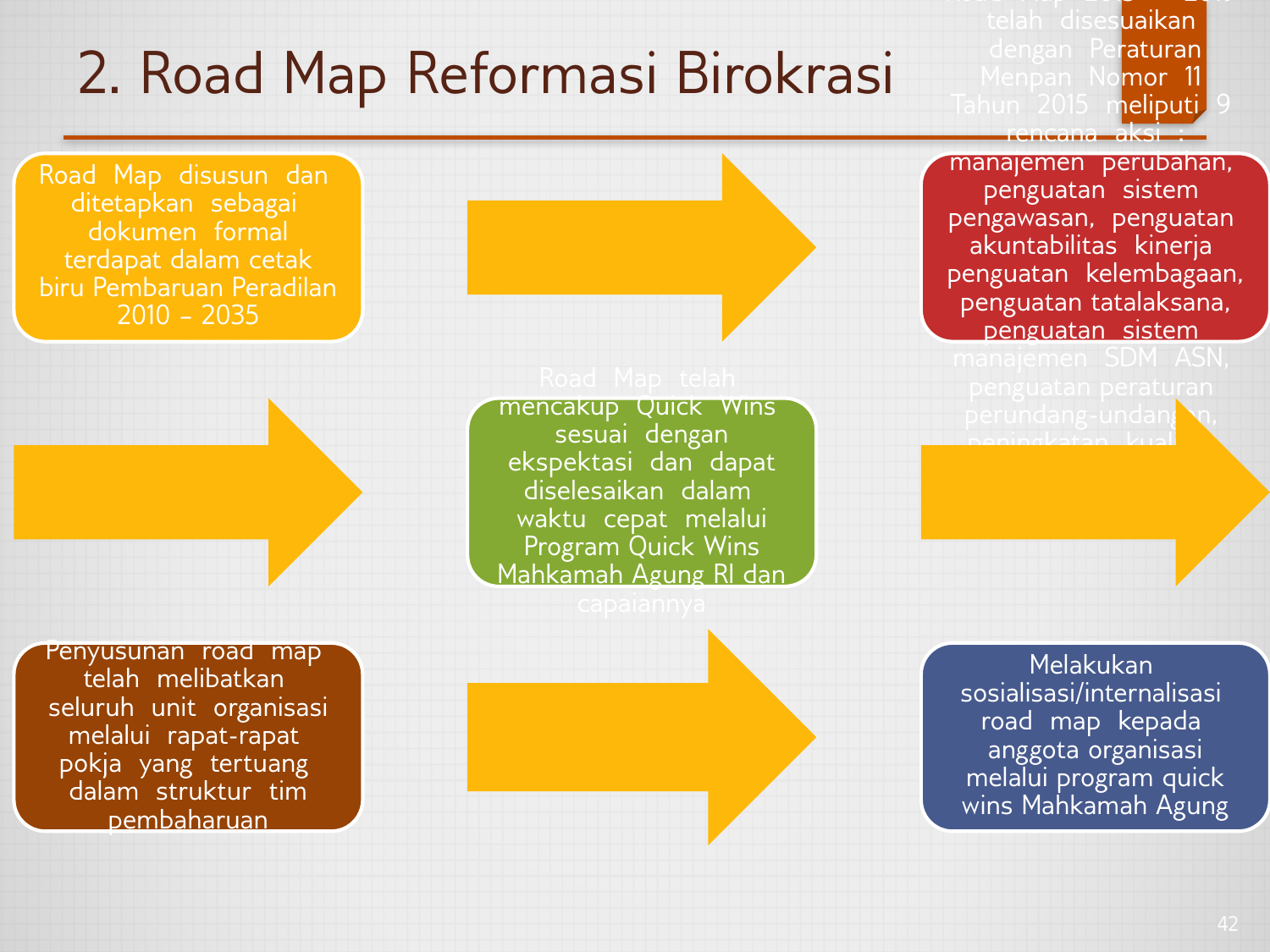

# 2. Road Map Reformasi Birokrasi
Road  Map  disusun  dan  ditetapkan  sebagai  dokumen  formal terdapat dalam cetak biru Pembaruan Peradilan 2010 – 2035
Road  Map  telah  mencakup  Quick  Wins  sesuai  dengan ekspektasi  dan  dapat diselesaikan  dalam  waktu  cepat  melalui Program Quick Wins Mahkamah Agung RI dan capaiannya
Penyusunan  road  map  telah  melibatkan  seluruh  unit  organisasi melalui  rapat-rapat  pokja  yang  tertuang  dalam  struktur  tim pembaharuan
Melakukan  sosialisasi/internalisasi  road  map  kepada  anggota organisasi melalui program quick wins Mahkamah Agung
Road  Map  2015  –  2019  telah  disesuaikan  dengan  Peraturan Menpan  Nomor  11  Tahun  2015  meliputi  9  rencana  aksi  : manajemen  perubahan,  penguatan  sistem  pengawasan,  penguatan  akuntabilitas  kinerja  penguatan  kelembagaan,  penguatan tatalaksana,  penguatan  sistem  manajemen  SDM  ASN,  penguatan peraturan  perundang-undangan,  peningkatan  kualitas  pelayanan publik dan quick wins
42